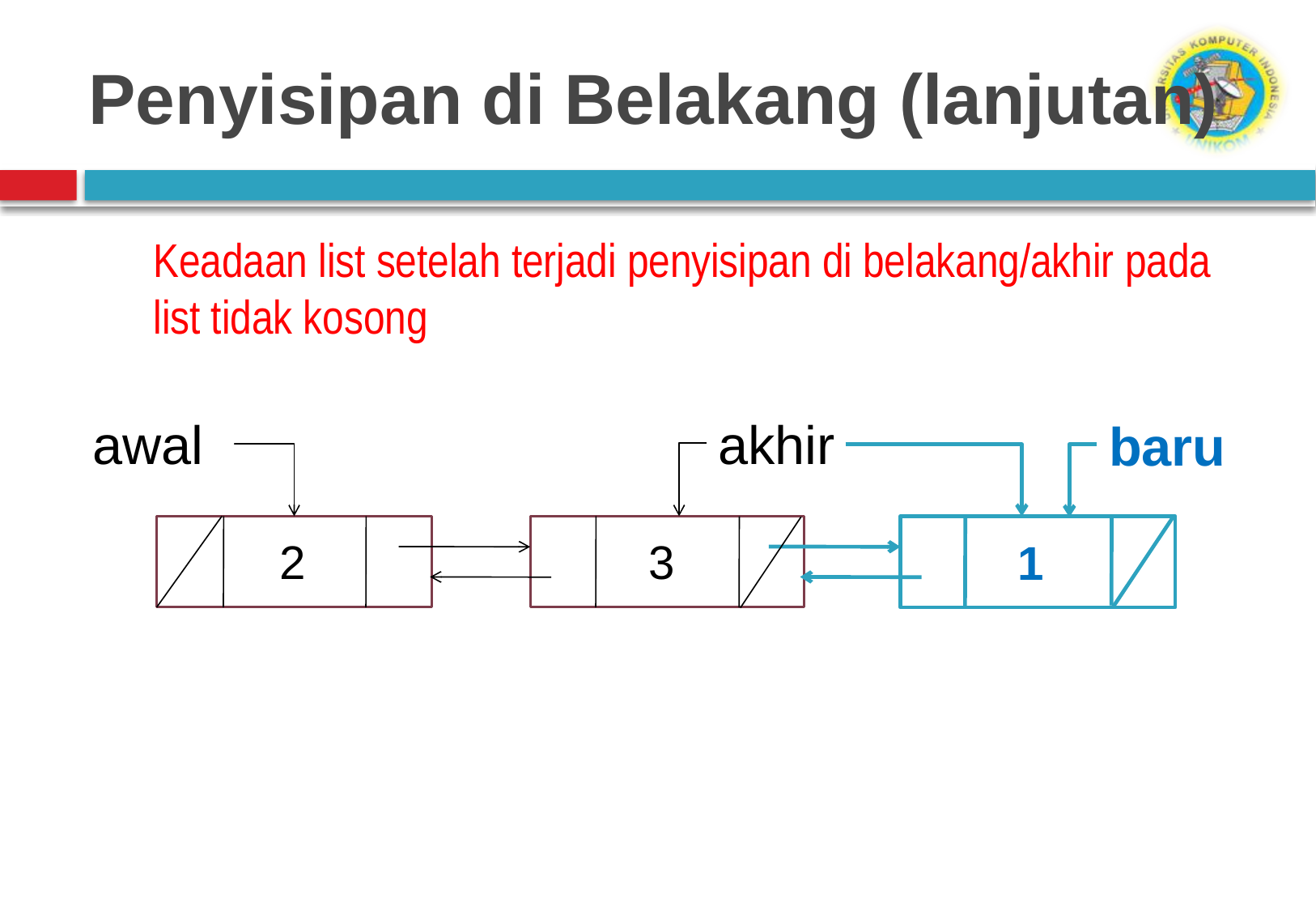

# Penyisipan di Belakang (lanjutan)
Keadaan list setelah terjadi penyisipan di belakang/akhir pada list tidak kosong
awal
akhir
baru

2
3
1